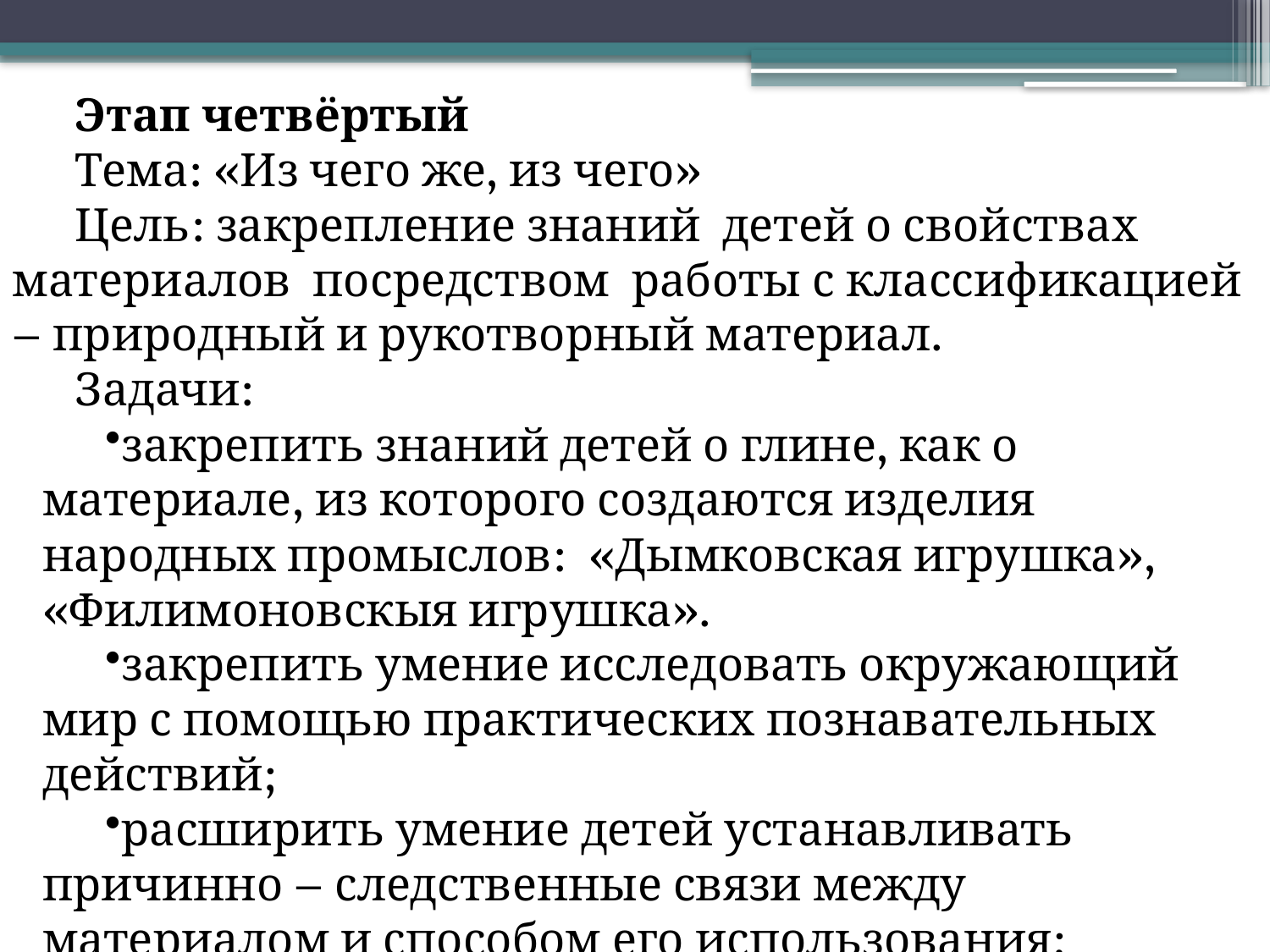

Этап четвёртый
Тема: «Из чего же, из чего»
Цель: закрепление знаний  детей о свойствах  материалов  посредством  работы с классификацией – природный и рукотворный материал.
Задачи:
закрепить знаний детей о глине, как о материале, из которого создаются изделия народных промыслов:  «Дымковская игрушка»,  «Филимоновскыя игрушка».
закрепить умение исследовать окружающий мир с помощью практических познавательных действий;
расширить умение детей устанавливать причинно – следственные связи между материалом и способом его использования;